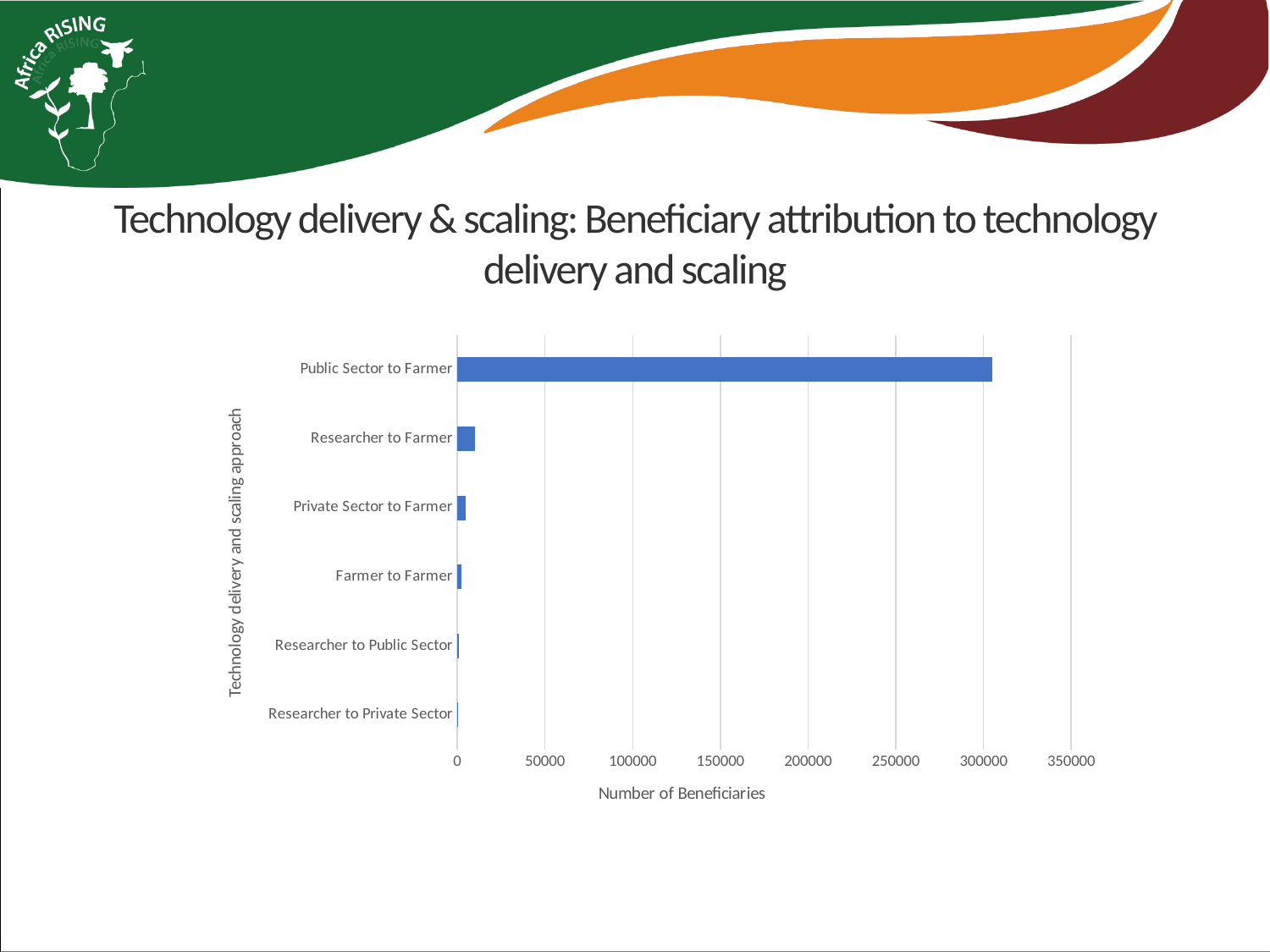

# Technology delivery & scaling: Beneficiary attribution to technology delivery and scaling

### Chart

| Category |  |
|---|---|
| Researcher to Private Sector | 70.0 |
| Researcher to Public Sector | 1088.0 |
| Farmer to Farmer | 2470.0 |
| Private Sector to Farmer | 4728.0 |
| Researcher to Farmer | 10025.0 |
| Public Sector to Farmer | 305201.0 |